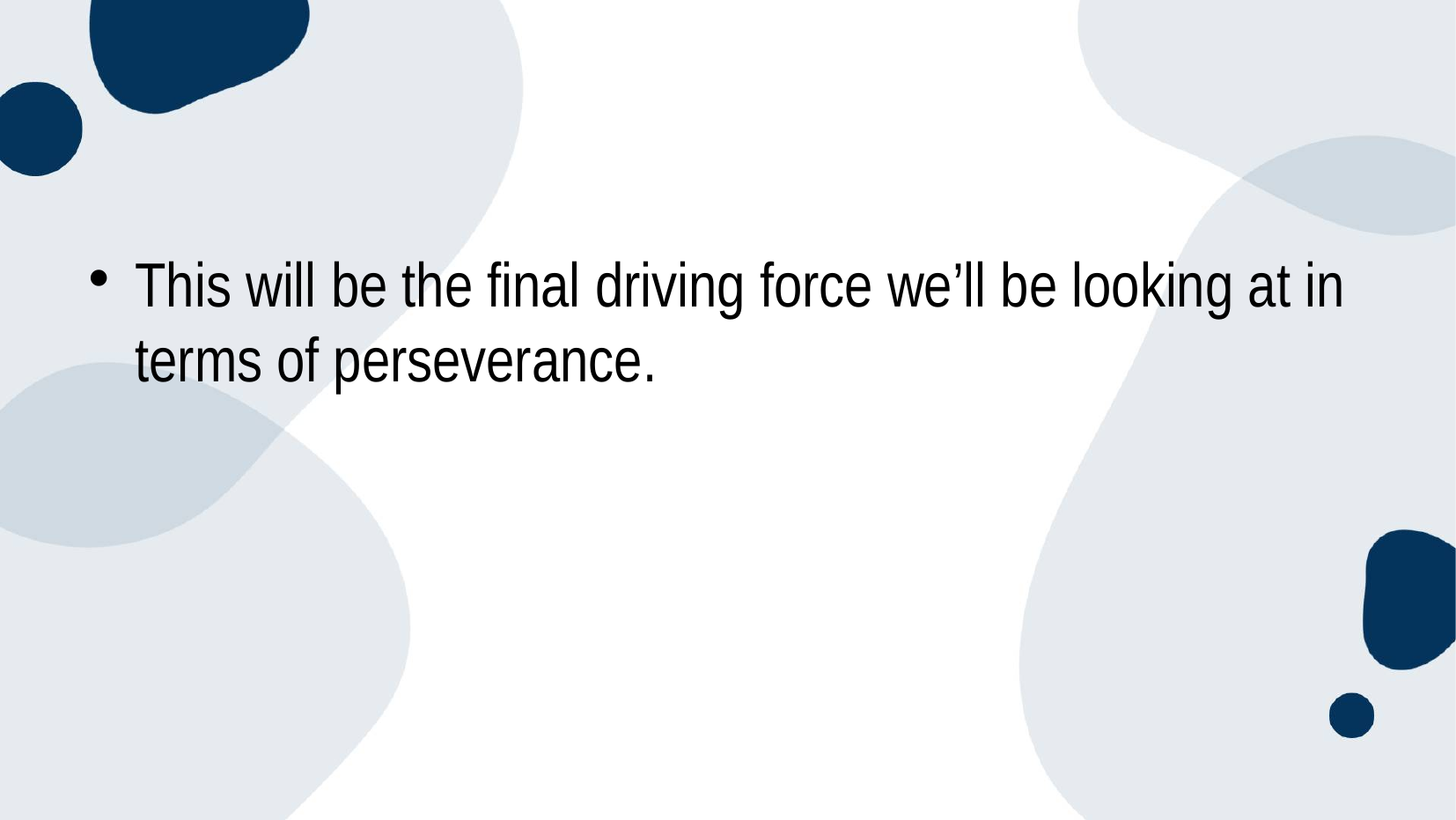

#
This will be the final driving force we’ll be looking at in terms of perseverance.